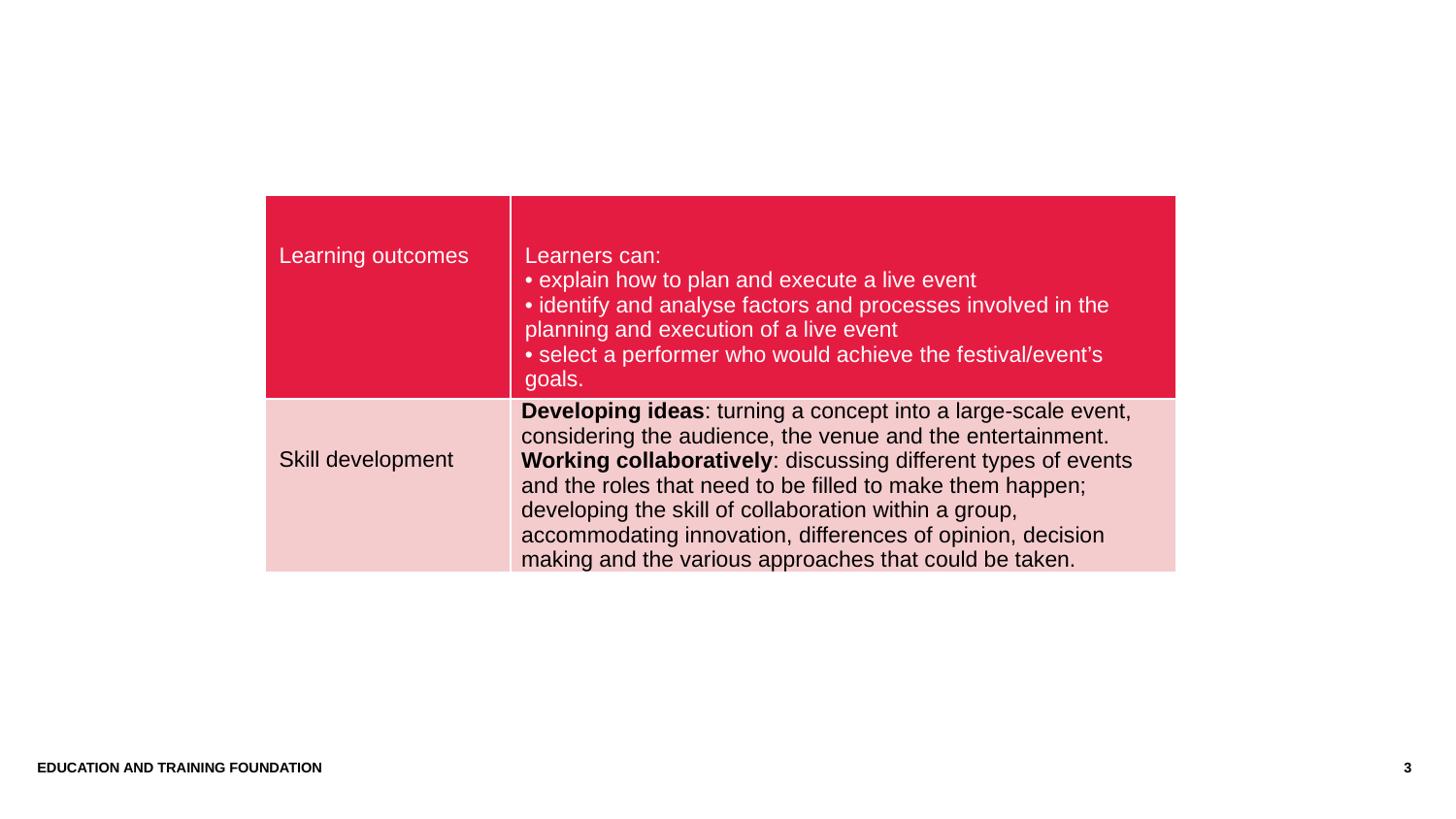

#
| Learning outcomes | Learners can: • explain how to plan and execute a live event • identify and analyse factors and processes involved in the planning and execution of a live event • select a performer who would achieve the festival/event’s goals. |
| --- | --- |
| Skill development | Developing ideas: turning a concept into a large-scale event, considering the audience, the venue and the entertainment. Working collaboratively: discussing different types of events and the roles that need to be filled to make them happen; developing the skill of collaboration within a group, accommodating innovation, differences of opinion, decision making and the various approaches that could be taken. |
Education and Training Foundation
3